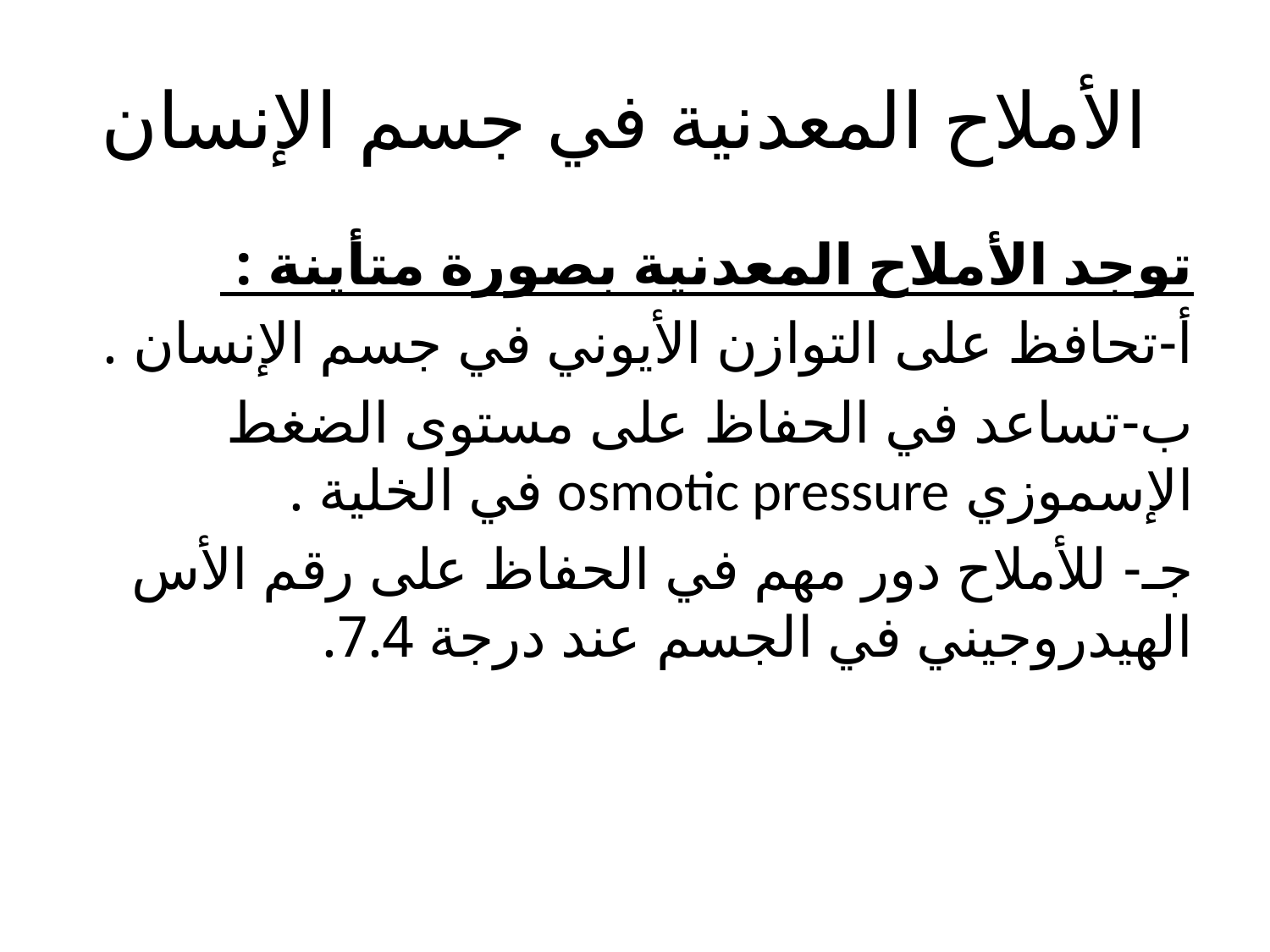

# الأملاح المعدنية في جسم الإنسان
توجد الأملاح المعدنية بصورة متأينة :
أ-تحافظ على التوازن الأيوني في جسم الإنسان .
ب-تساعد في الحفاظ على مستوى الضغط الإسموزي osmotic pressure في الخلية .
جـ- للأملاح دور مهم في الحفاظ على رقم الأس الهيدروجيني في الجسم عند درجة 7.4.